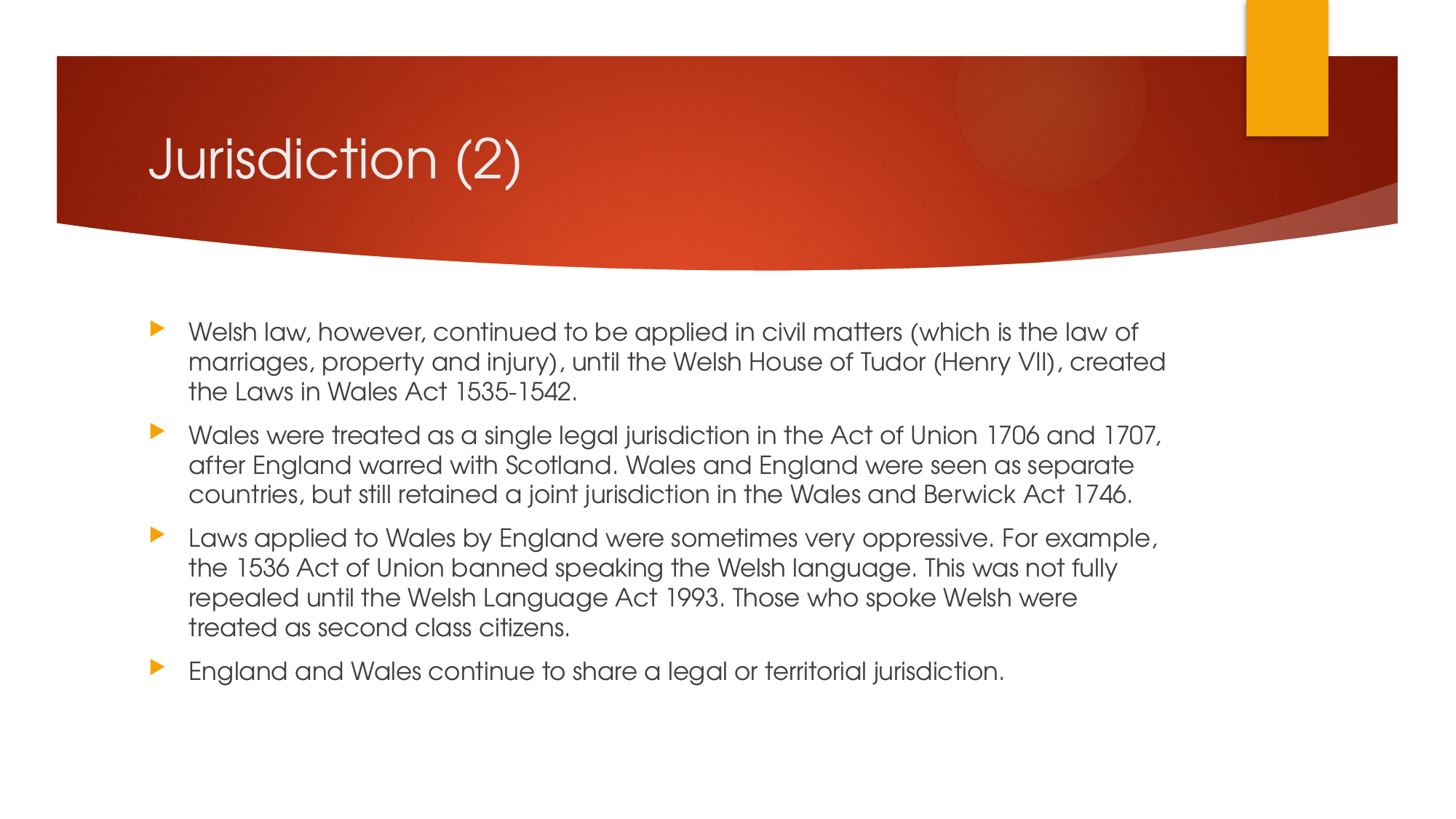

# Jurisdiction (2)
Welsh law, however, continued to be applied in civil matters (which is the law of marriages, property and injury), until the Welsh House of Tudor (Henry VII), created the Laws in Wales Act 1535-1542.
Wales were treated as a single legal jurisdiction in the Act of Union 1706 and 1707, after England warred with Scotland. Wales and England were seen as separate countries, but still retained a joint jurisdiction in the Wales and Berwick Act 1746.
Laws applied to Wales by England were sometimes very oppressive. For example, the 1536 Act of Union banned speaking the Welsh language. This was not fully repealed until the Welsh Language Act 1993. Those who spoke Welsh were treated as second class citizens.
England and Wales continue to share a legal or territorial jurisdiction.